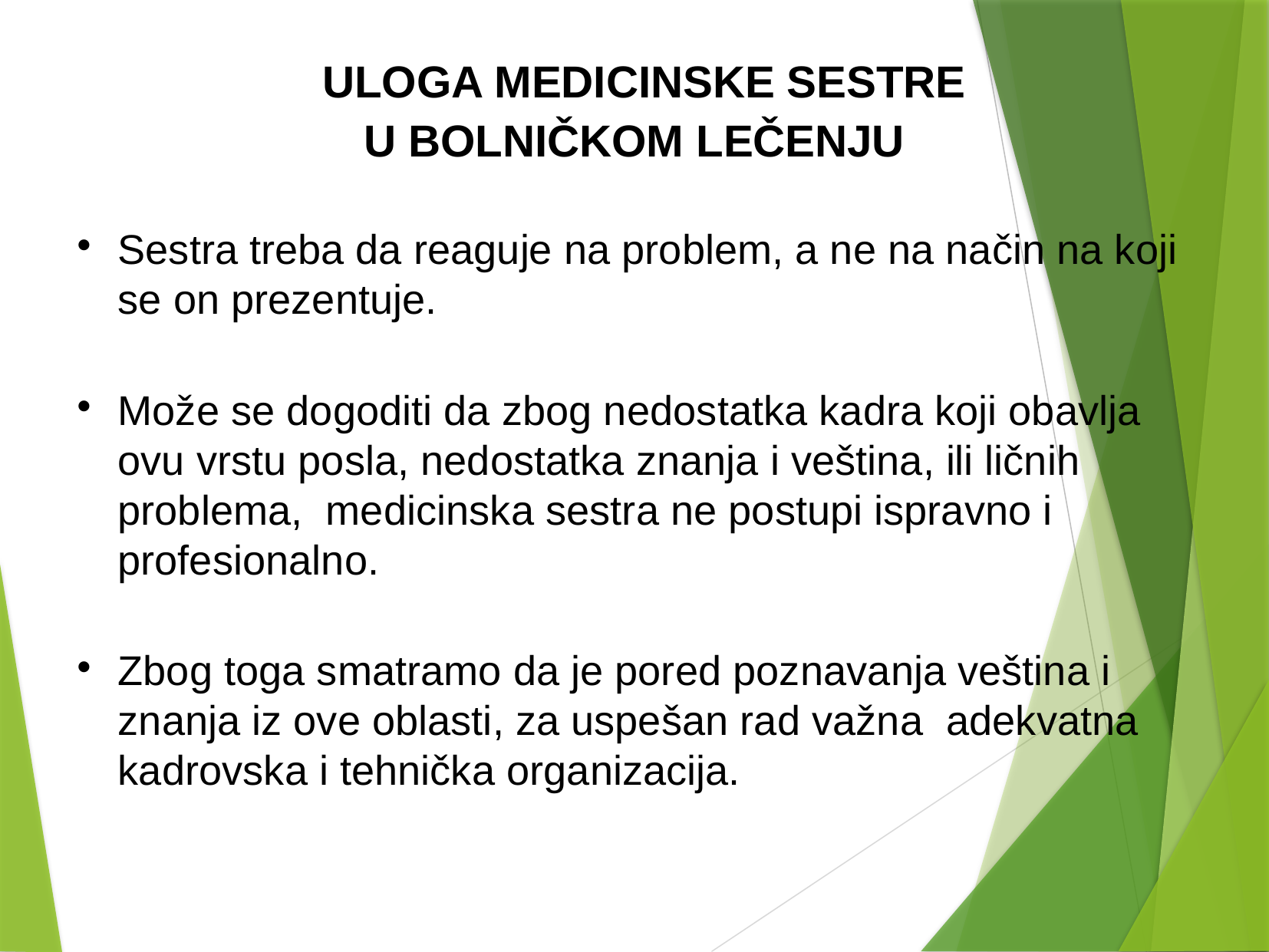

ULOGA MEDICINSKE SESTRE U BOLNIČKOM LEČENJU
Sestra treba da reaguje na problem, a ne na način na koji se on prezentuje.

Može se dogoditi da zbog nedostatka kadra koji obavlja ovu vrstu posla, nedostatka znanja i veština, ili ličnih problema,  medicinska sestra ne postupi ispravno i profesionalno.

Zbog toga smatramo da je pored poznavanja veština i znanja iz ove oblasti, za uspešan rad važna  adekvatna kadrovska i tehnička organizacija.